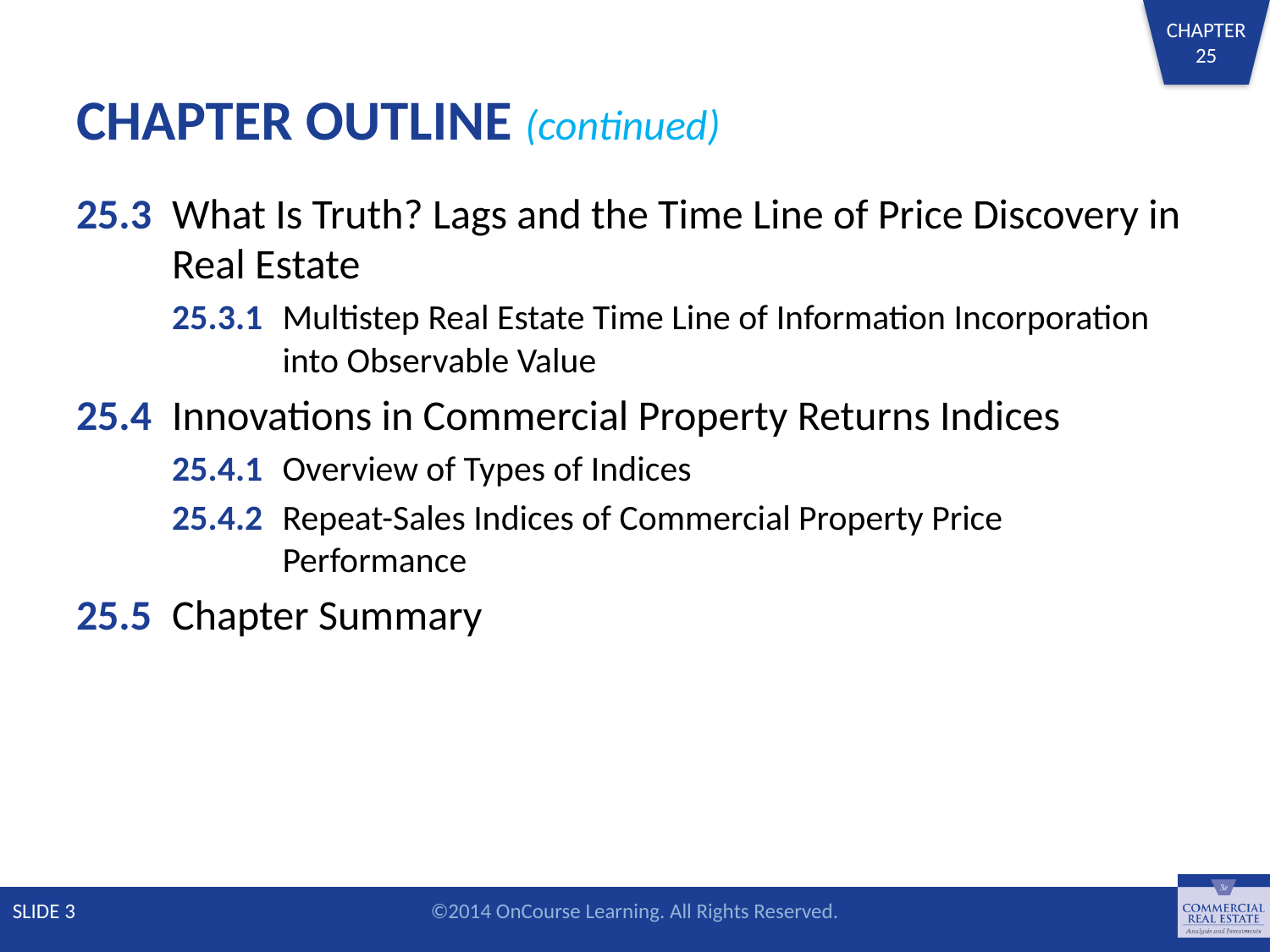

# CHAPTER OUTLINE (continued)
25.3 	What Is Truth? Lags and the Time Line of Price Discovery in Real Estate
25.3.1 	Multistep Real Estate Time Line of Information Incorporation into Observable Value
25.4 	Innovations in Commercial Property Returns Indices
25.4.1 	Overview of Types of Indices
25.4.2 	Repeat-Sales Indices of Commercial Property Price Performance
25.5 	Chapter Summary
SLIDE 3